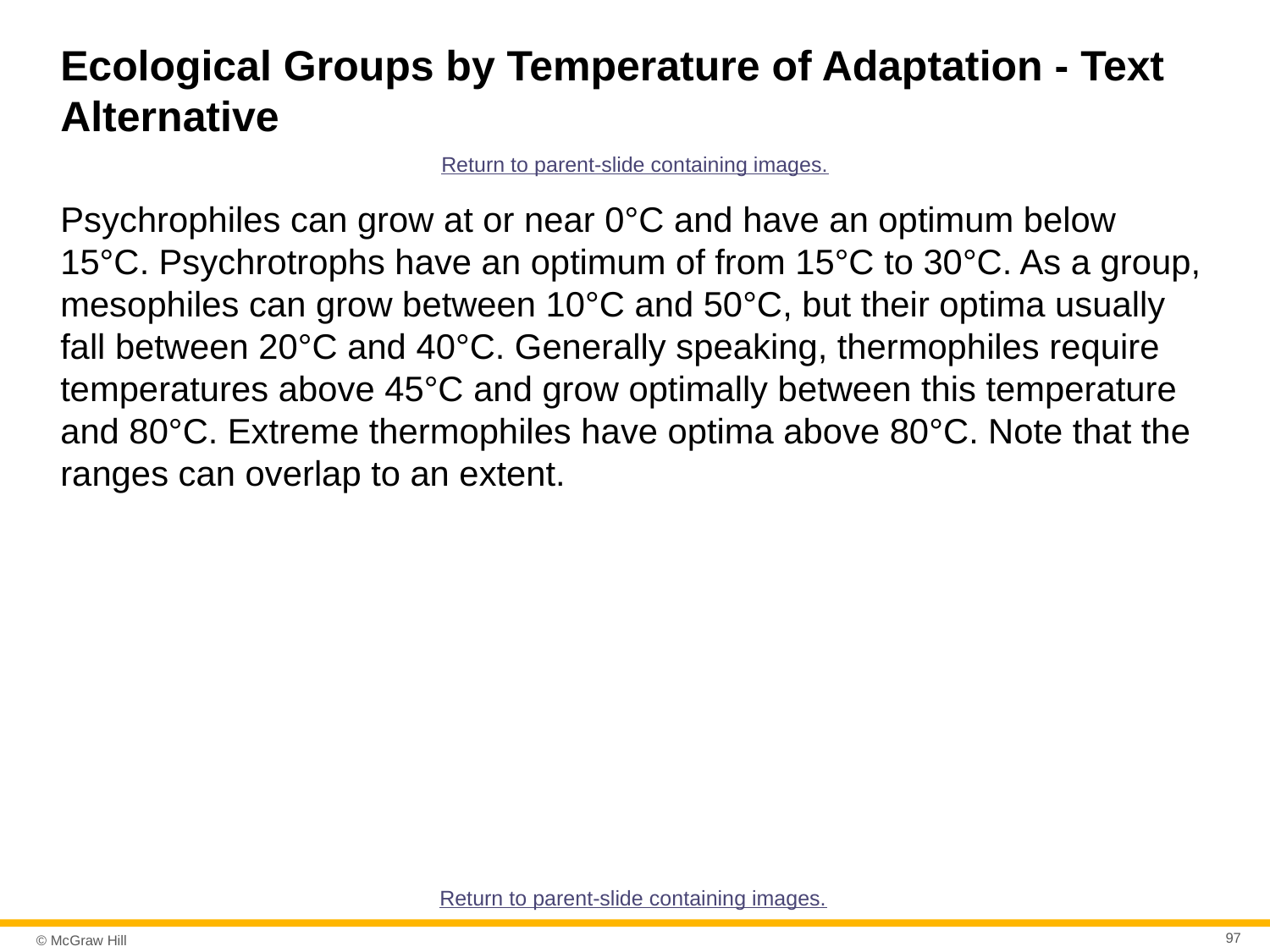

# Ecological Groups by Temperature of Adaptation - Text Alternative
Return to parent-slide containing images.
Psychrophiles can grow at or near 0°C and have an optimum below 15°C. Psychrotrophs have an optimum of from 15°C to 30°C. As a group, mesophiles can grow between 10°C and 50°C, but their optima usually fall between 20°C and 40°C. Generally speaking, thermophiles require temperatures above 45°C and grow optimally between this temperature and 80°C. Extreme thermophiles have optima above 80°C. Note that the ranges can overlap to an extent.
Return to parent-slide containing images.